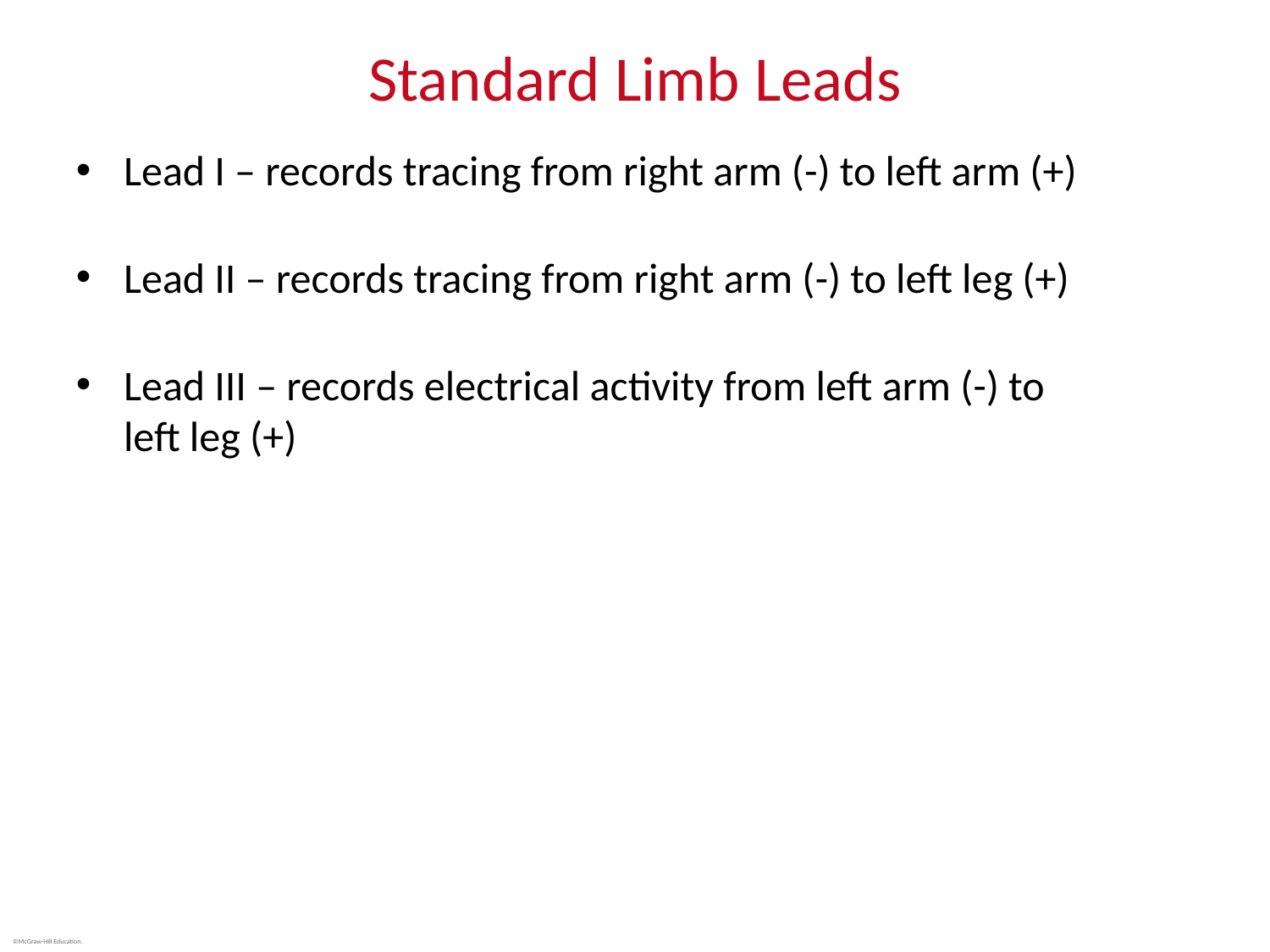

# Standard Limb Leads
Lead I – records tracing from right arm (-) to left arm (+)
Lead II – records tracing from right arm (-) to left leg (+)
Lead III – records electrical activity from left arm (-) to
left leg (+)